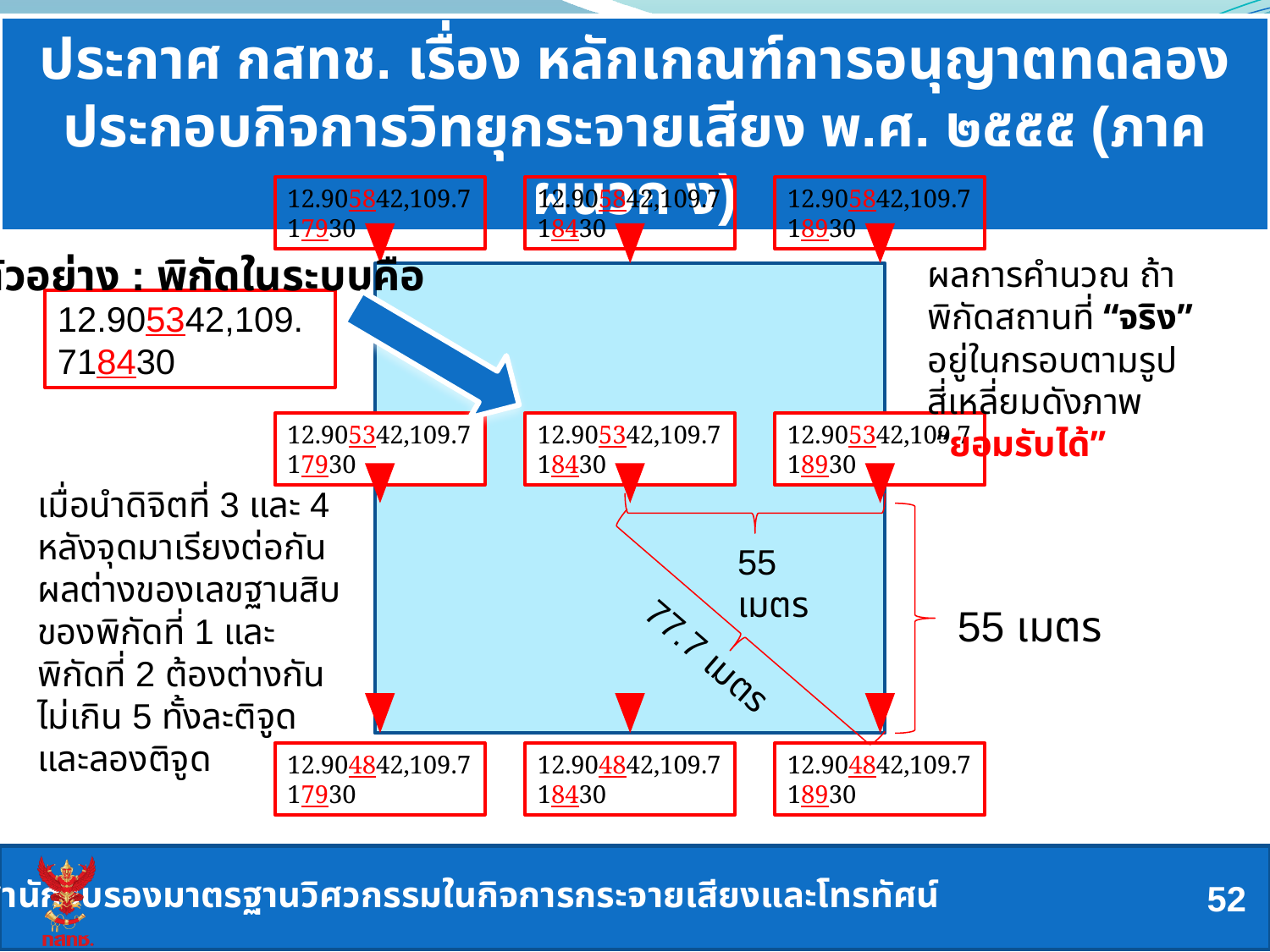

12.905842,109.717930
12.905842,109.718430
12.905842,109.718930

ตัวอย่าง : พิกัดในระบบคือ
ผลการคำนวณ ถ้าพิกัดสถานที่ “จริง” อยู่ในกรอบตามรูปสี่เหลี่ยมดังภาพ “ยอมรับได้”

12.905342,109.718430

12.905342,109.717930
12.905342,109.718430
12.905342,109.718930

เมื่อนำดิจิตที่ 3 และ 4 หลังจุดมาเรียงต่อกัน ผลต่างของเลขฐานสิบของพิกัดที่ 1 และพิกัดที่ 2 ต้องต่างกันไม่เกิน 5 ทั้งละติจูด และลองติจูด

55 เมตร
55 เมตร
77.7 เมตร

12.904842,109.717930
12.904842,109.718430
12.904842,109.718930